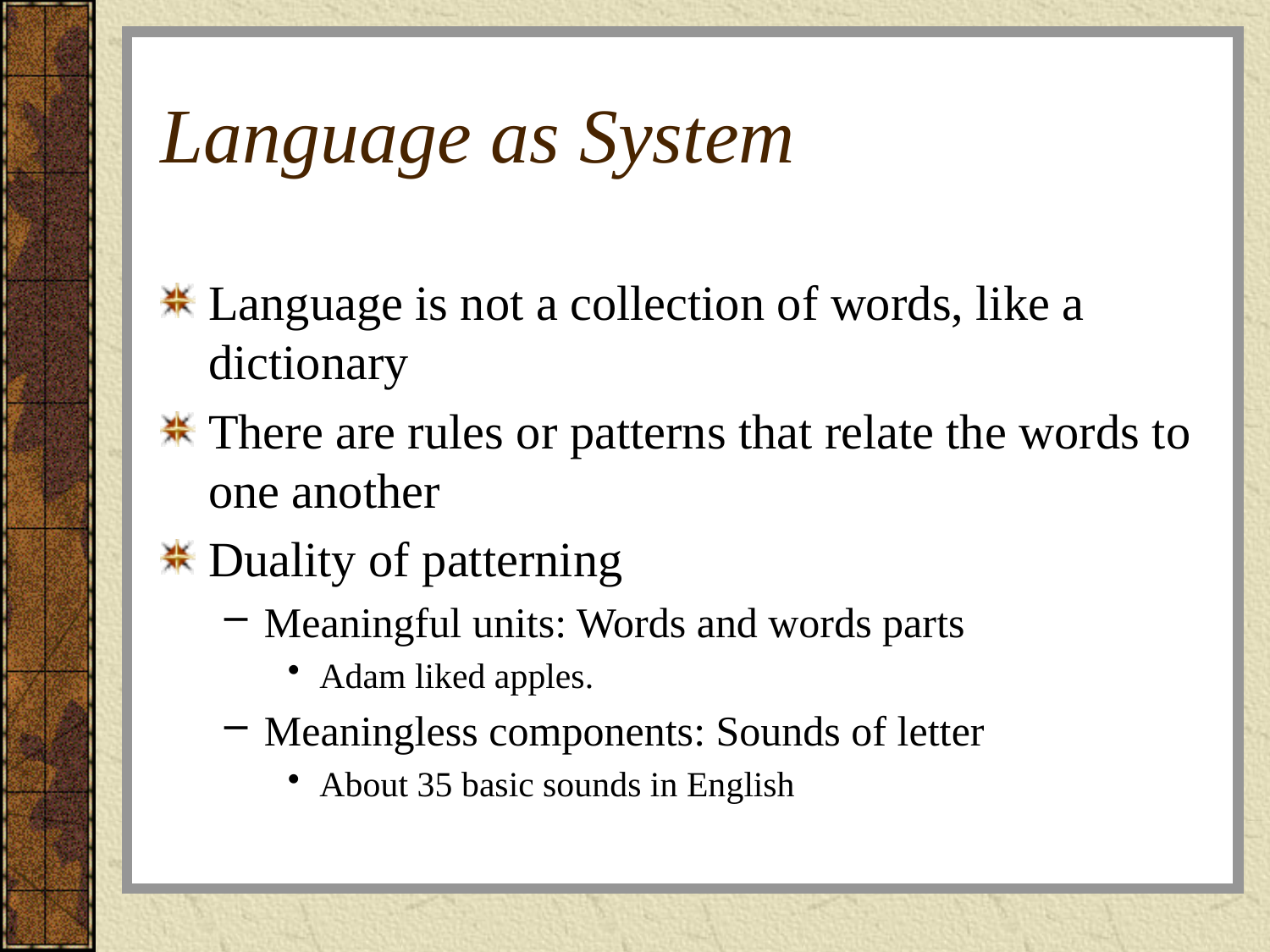

# Language as System
Language is not a collection of words, like a dictionary
There are rules or patterns that relate the words to one another
Duality of patterning
Meaningful units: Words and words parts
Adam liked apples.
Meaningless components: Sounds of letter
About 35 basic sounds in English